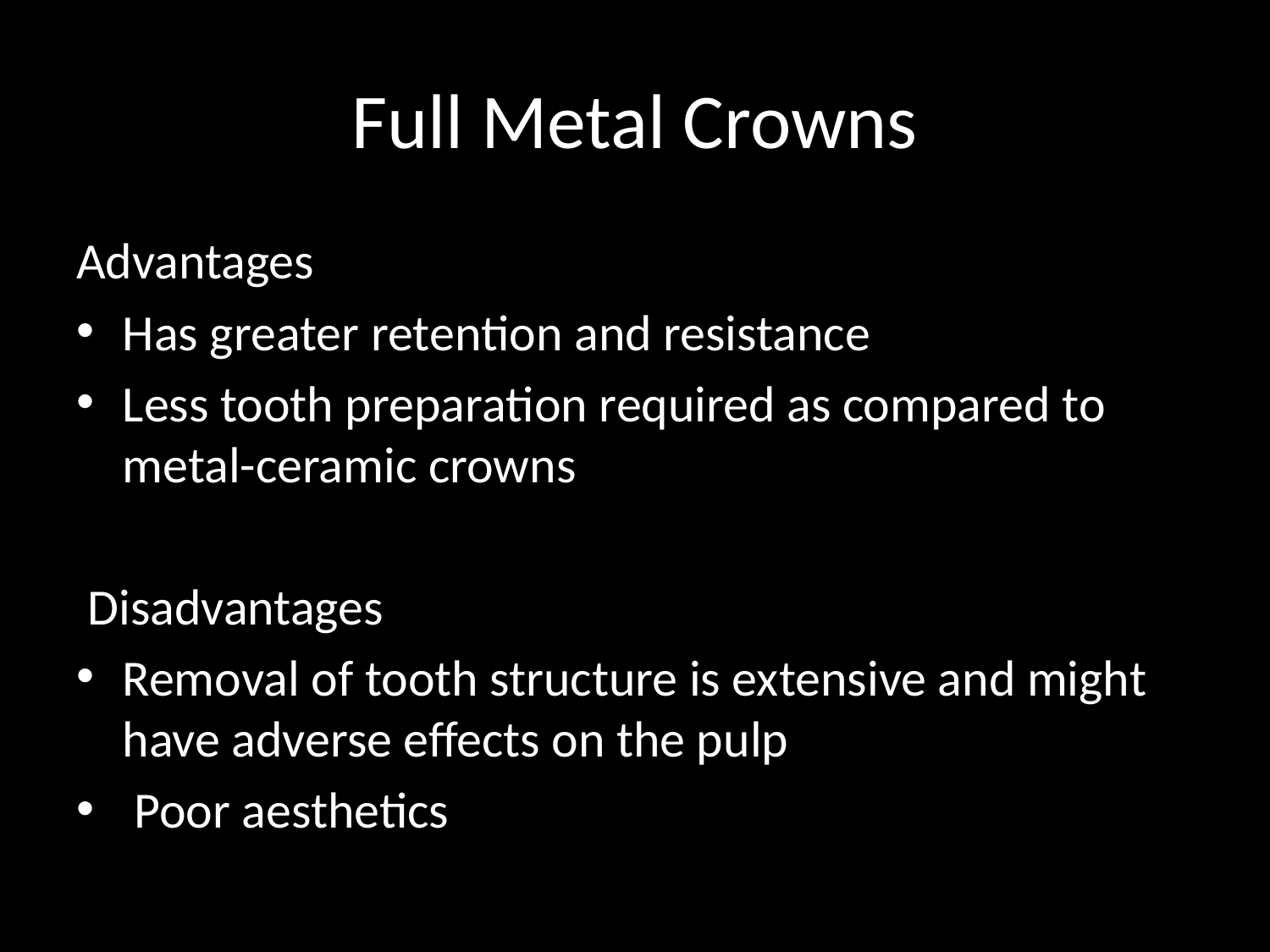

# Full Metal Crowns
Advantages
Has greater retention and resistance
Less tooth preparation required as compared to metal-ceramic crowns

 Disadvantages
Removal of tooth structure is extensive and might have adverse effects on the pulp
 Poor aesthetics